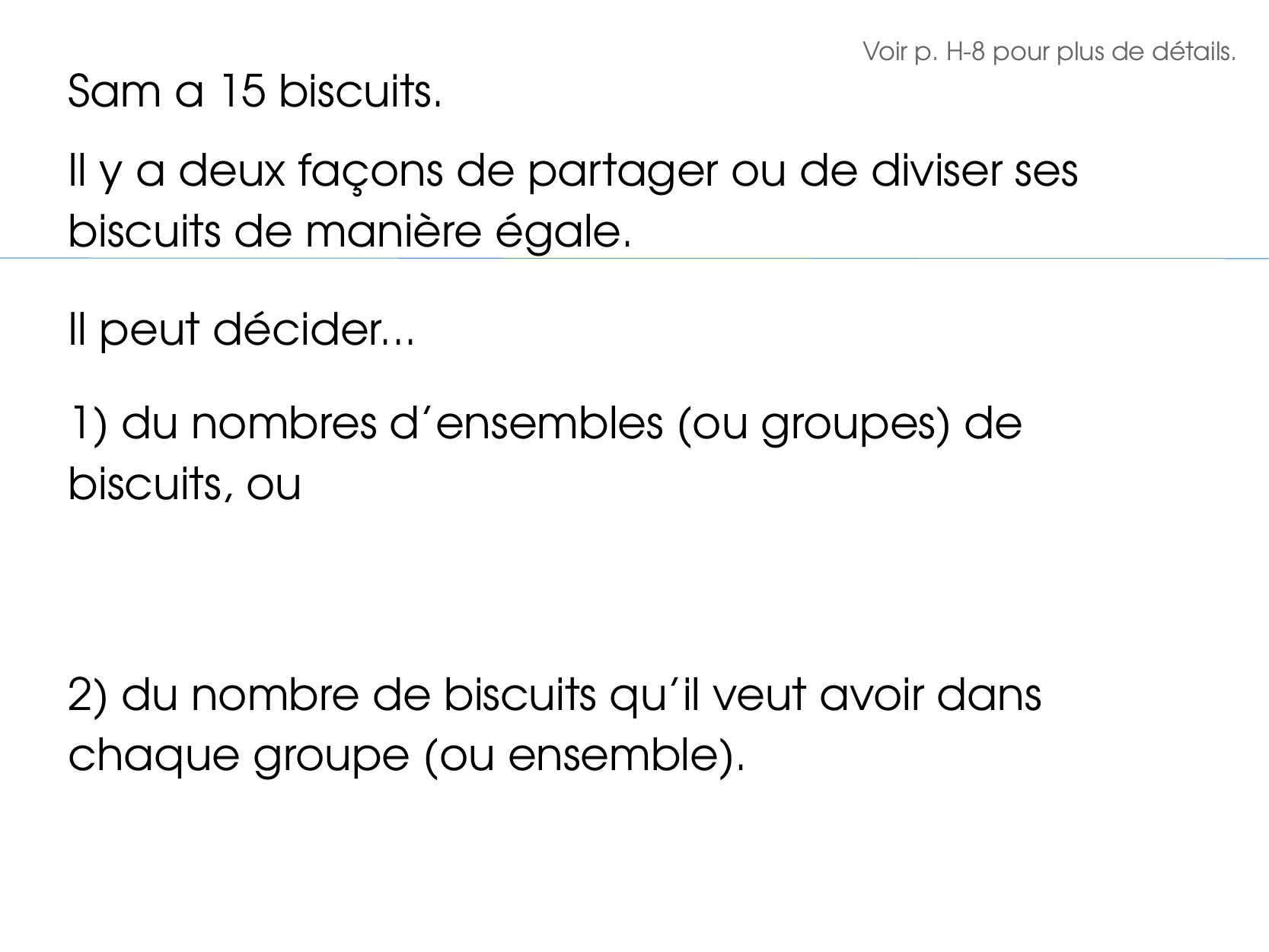

Voir p. H-8 pour plus de détails.
Sam a 15 biscuits.
Il y a deux façons de partager ou de diviser ses biscuits de manière égale.
Il peut décider...
1) du nombres d’ensembles (ou groupes) de biscuits, ou
2) du nombre de biscuits qu’il veut avoir dans chaque groupe (ou ensemble).